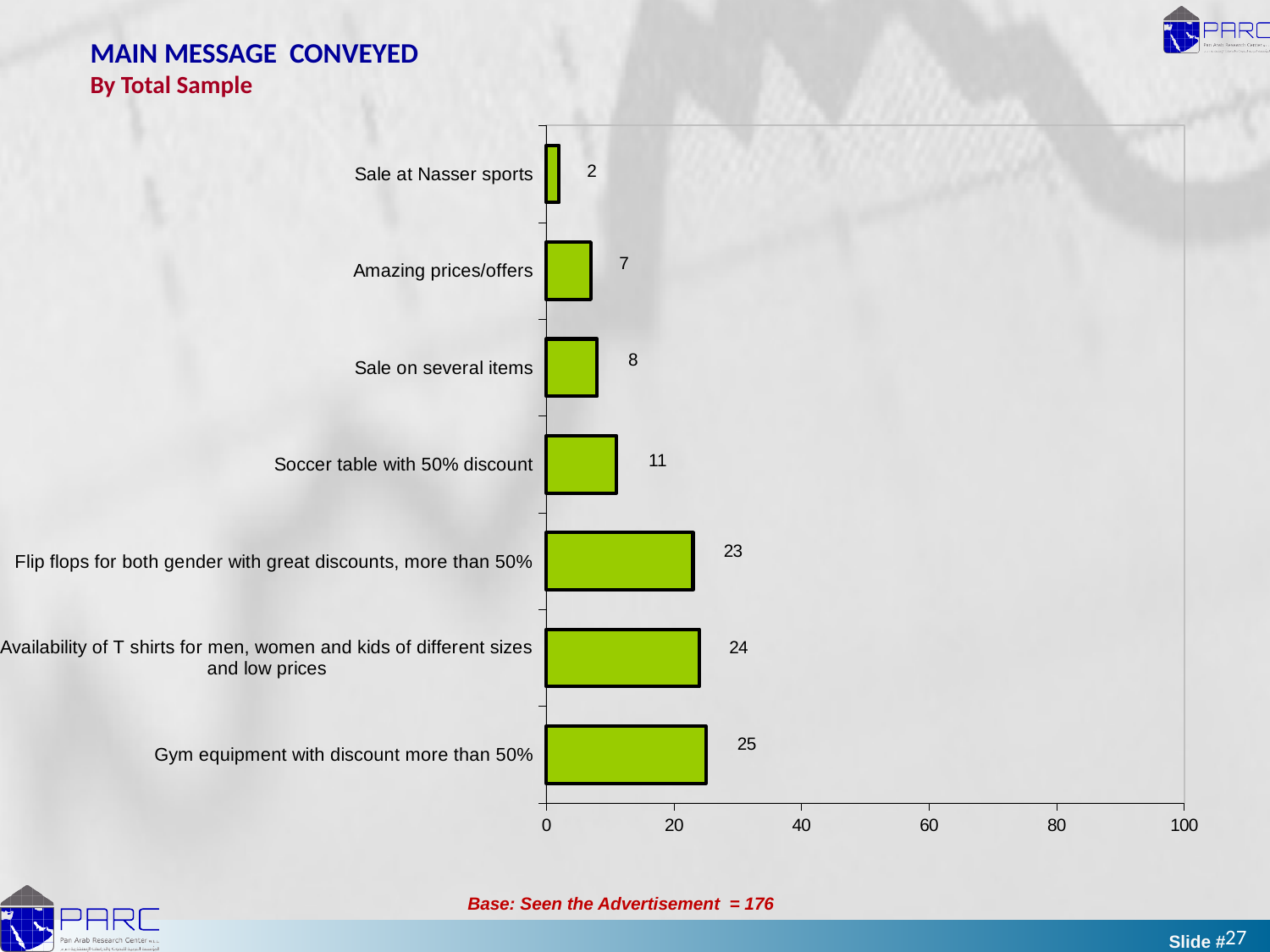

MAIN MESSAGE  CONVEYED
By Total Sample

### Chart

| Category | #REF! |
|---|---|
| Gym equipment with discount more than 50% | 25.0 |
| Availability of T shirts for men, women and kids of different sizes and low prices | 24.0 |
| Flip flops for both gender with great discounts, more than 50% | 23.0 |
| Soccer table with 50% discount | 11.0 |
| Sale on several items | 8.0 |
| Amazing prices/offers | 7.0 |
| Sale at Nasser sports | 2.0 |
Base: Seen the Advertisement  = 176
27